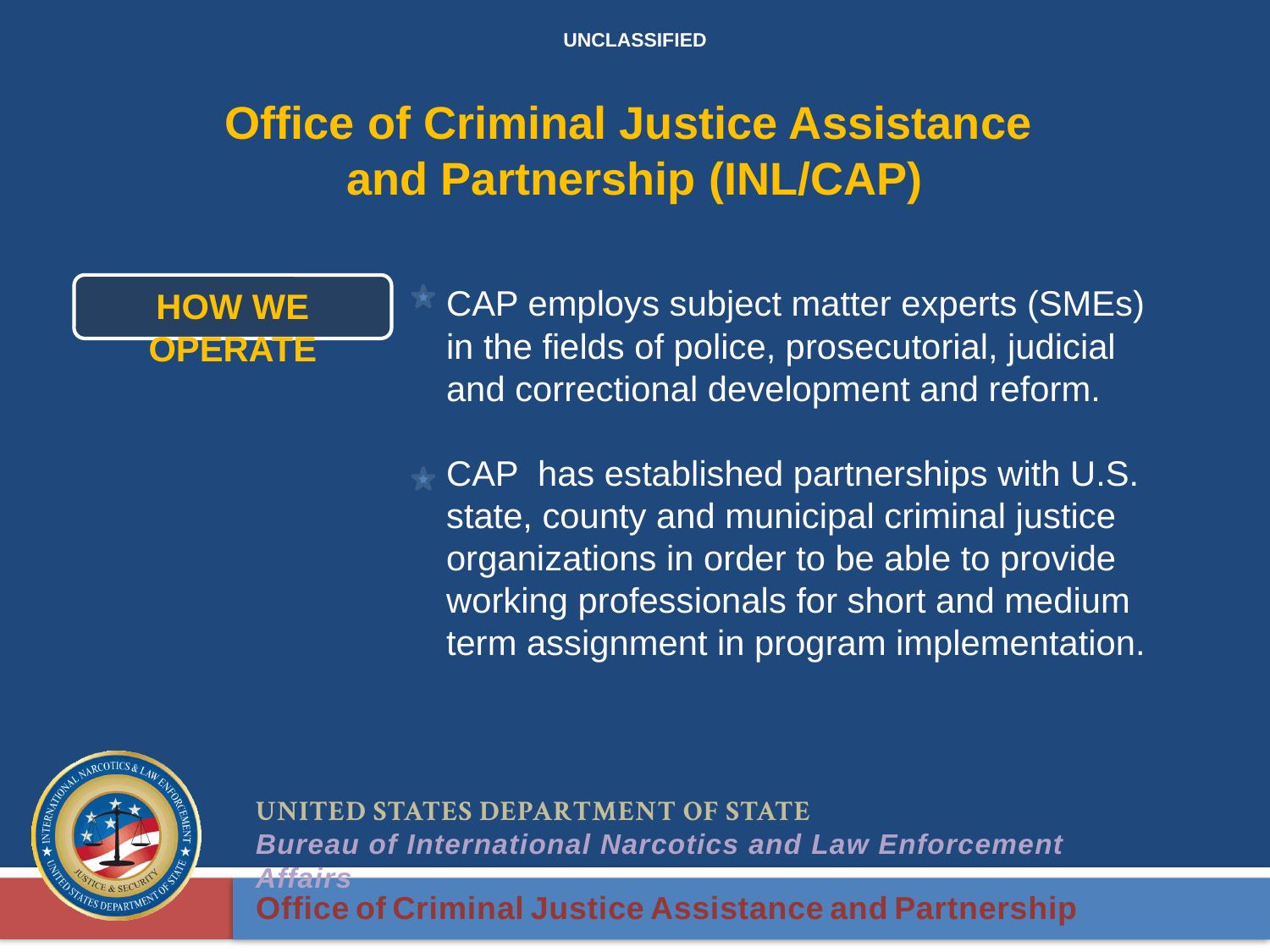

Office of Criminal Justice Assistance
and Partnership (INL/CAP)
How we Operate
CAP employs subject matter experts (SMEs) in the fields of police, prosecutorial, judicial and correctional development and reform.

CAP  has established partnerships with U.S. state, county and municipal criminal justice organizations in order to be able to provide working professionals for short and medium term assignment in program implementation.